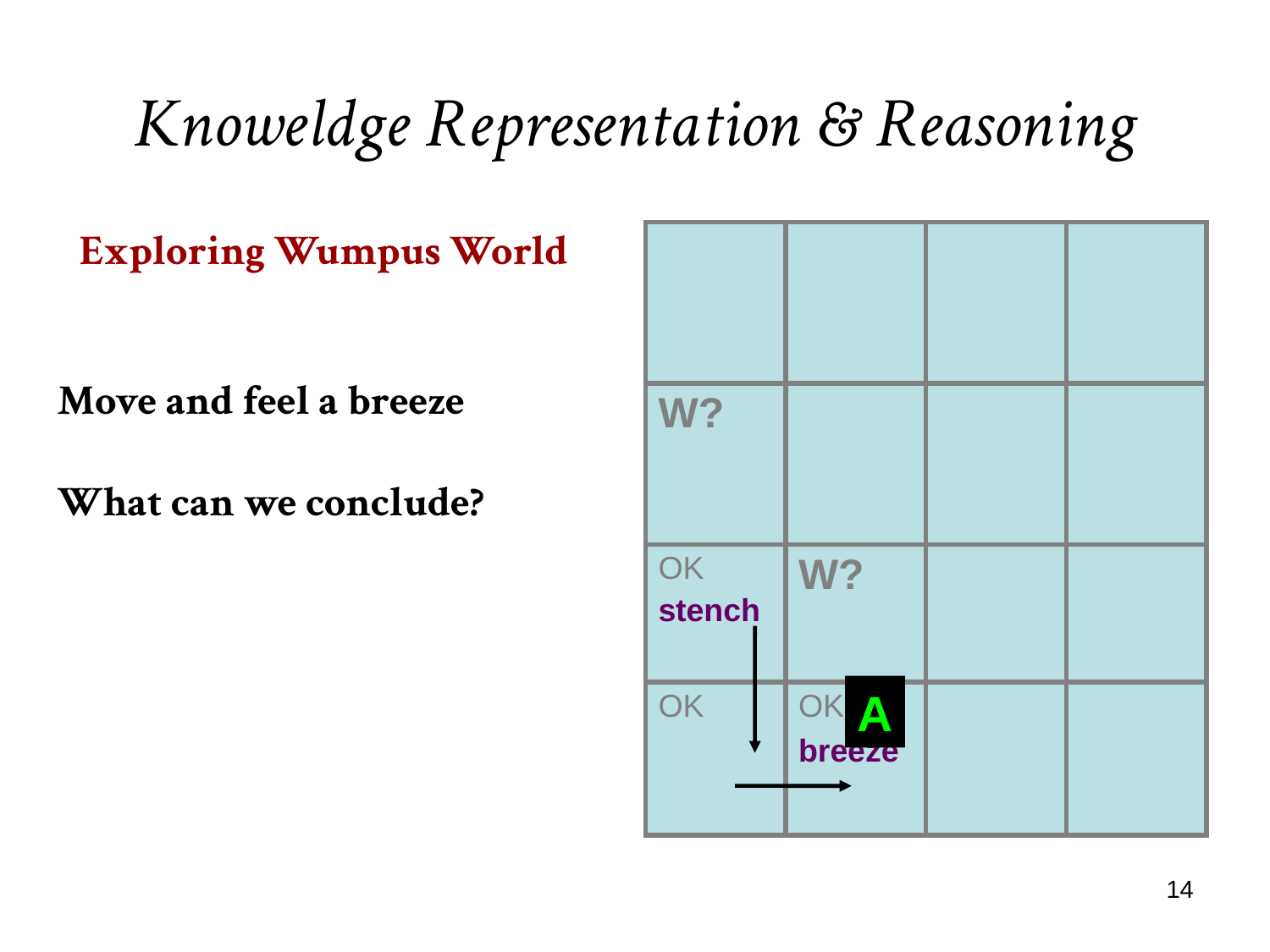

# Knoweldge Representation & Reasoning
Exploring Wumpus World

|  |  |  |  |
| --- | --- | --- | --- |
| W? |  |  |  |
| OK stench | W? |  |  |
| OK | OK breeze |  |  |
Move and feel a breeze

What can we conclude?

A

14